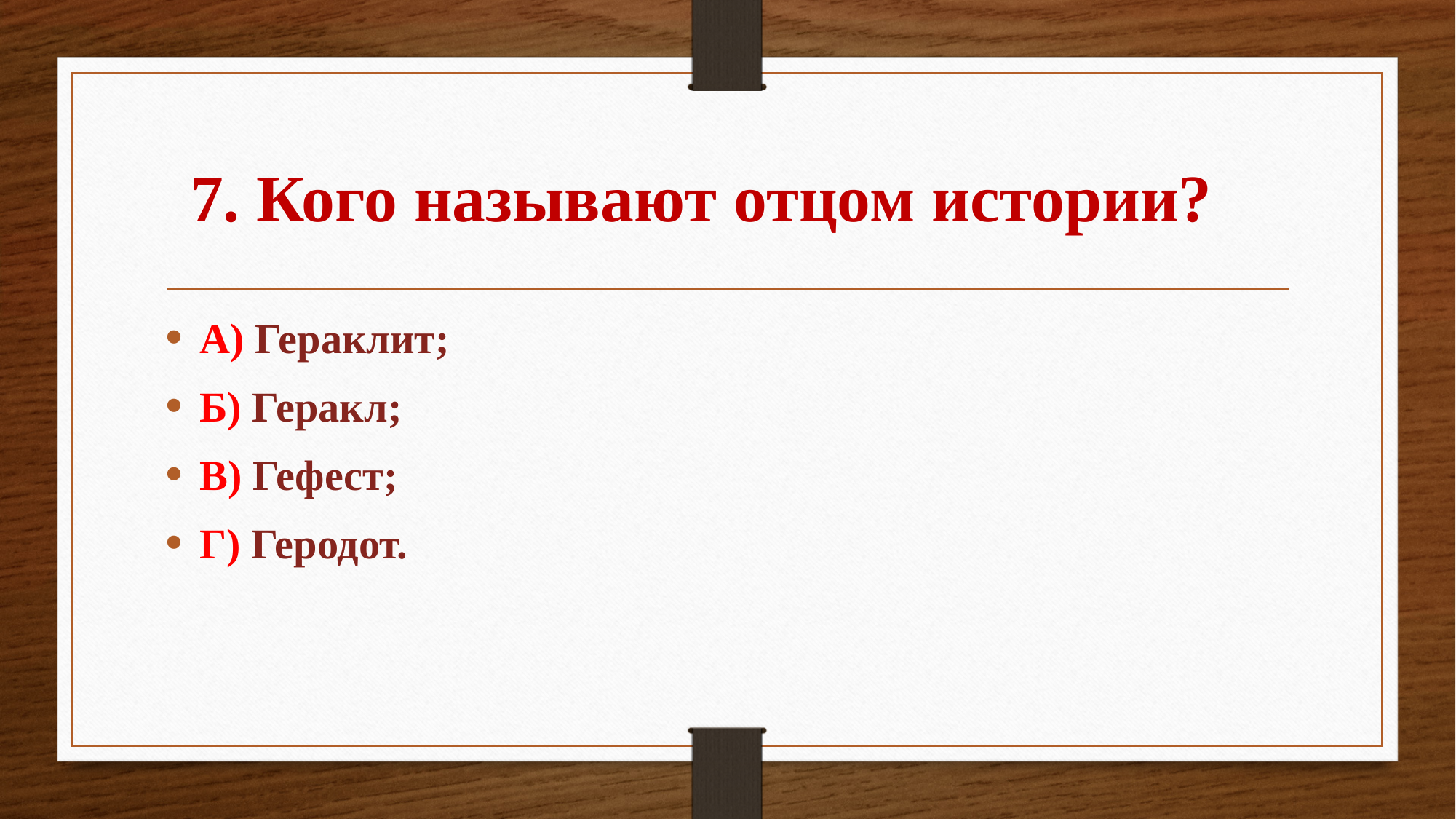

# 7. Кого называют отцом истории?
А) Гераклит;
Б) Геракл;
В) Гефест;
Г) Геродот.